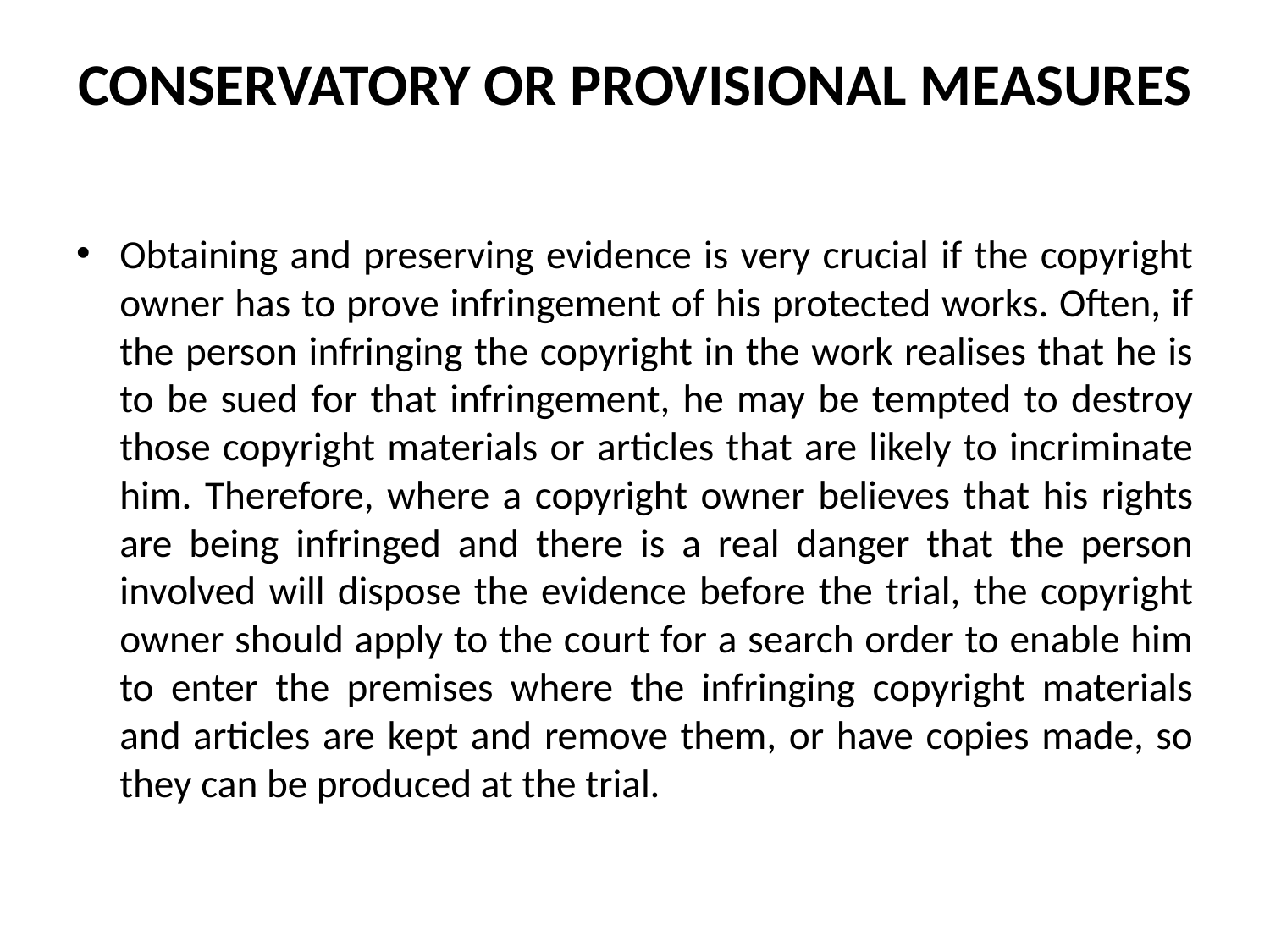

# CONSERVATORY OR PROVISIONAL MEASURES
Obtaining and preserving evidence is very crucial if the copyright owner has to prove infringement of his protected works. Often, if the person infringing the copyright in the work realises that he is to be sued for that infringement, he may be tempted to destroy those copyright materials or articles that are likely to incriminate him. Therefore, where a copyright owner believes that his rights are being infringed and there is a real danger that the person involved will dispose the evidence before the trial, the copyright owner should apply to the court for a search order to enable him to enter the premises where the infringing copyright materials and articles are kept and remove them, or have copies made, so they can be produced at the trial.